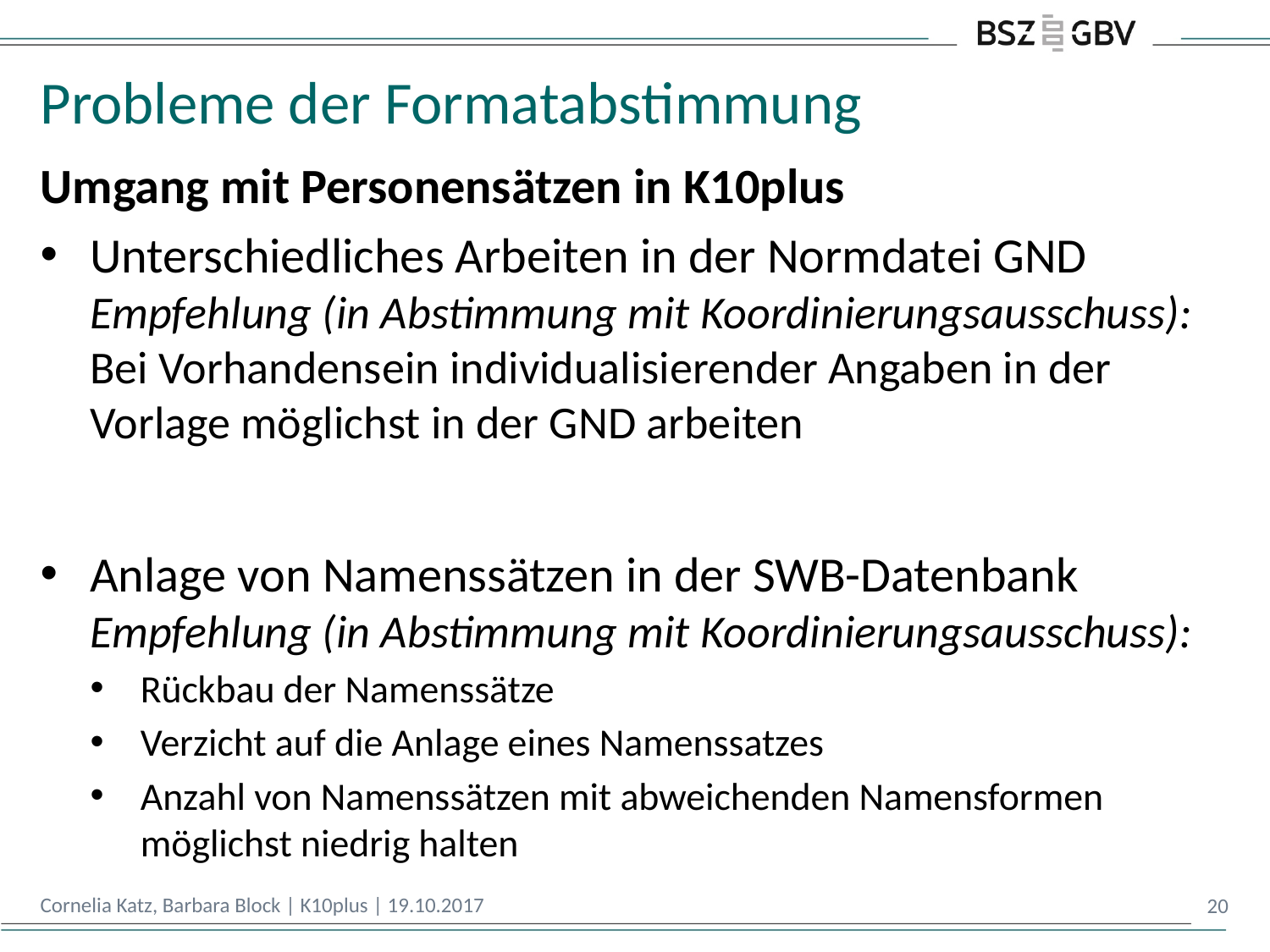

# Probleme der Formatabstimmung
Umgang mit Personensätzen in K10plus
Unterschiedliches Arbeiten in der Normdatei GND
Empfehlung (in Abstimmung mit Koordinierungsausschuss):
Bei Vorhandensein individualisierender Angaben in der Vorlage möglichst in der GND arbeiten

Anlage von Namenssätzen in der SWB-Datenbank
Empfehlung (in Abstimmung mit Koordinierungsausschuss):
Rückbau der Namenssätze
Verzicht auf die Anlage eines Namenssatzes
Anzahl von Namenssätzen mit abweichenden Namensformen möglichst niedrig halten

Cornelia Katz, Barbara Block | K10plus | 19.10.2017
20